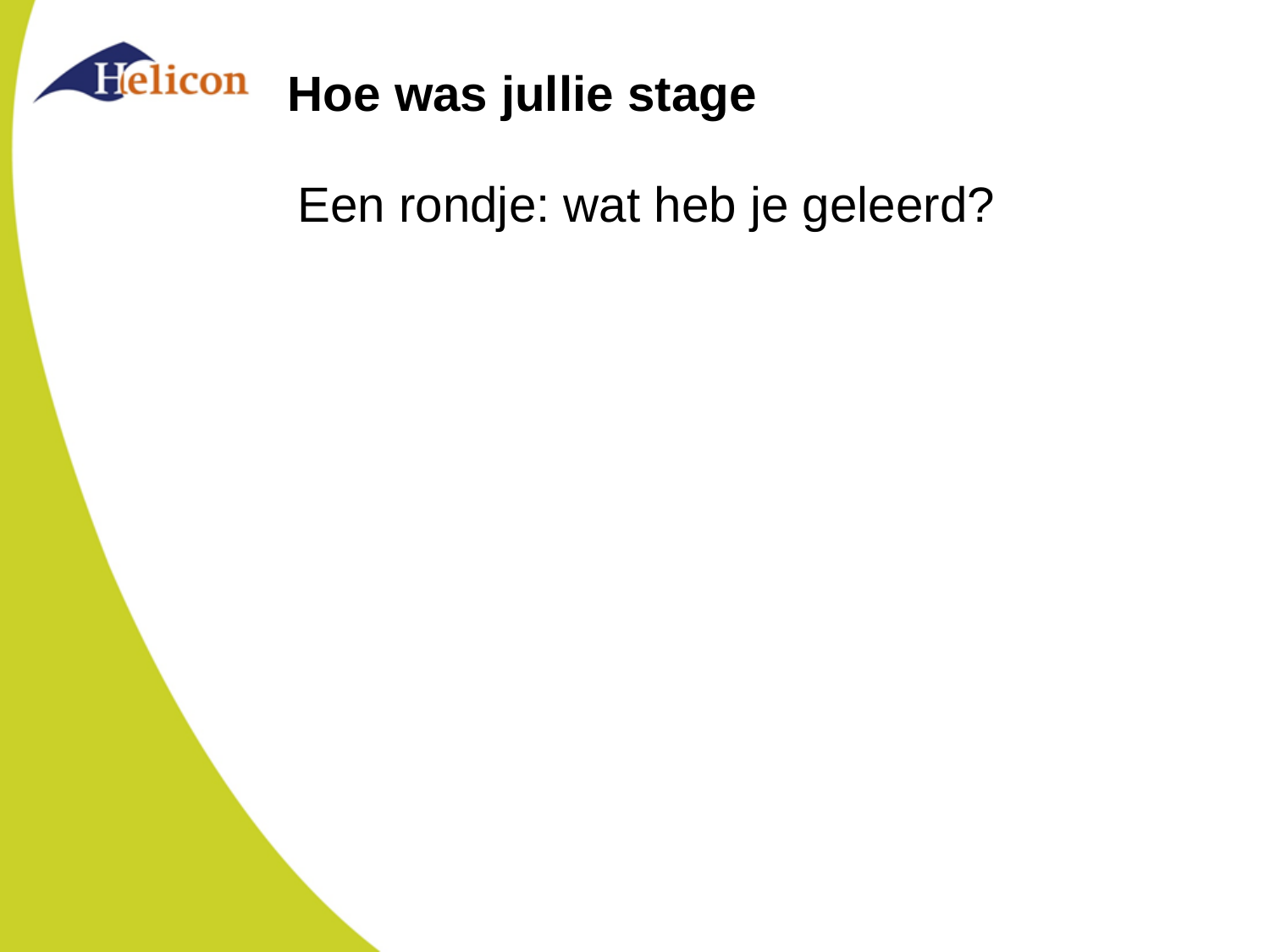

# Hoe was jullie stage
Een rondje: wat heb je geleerd?